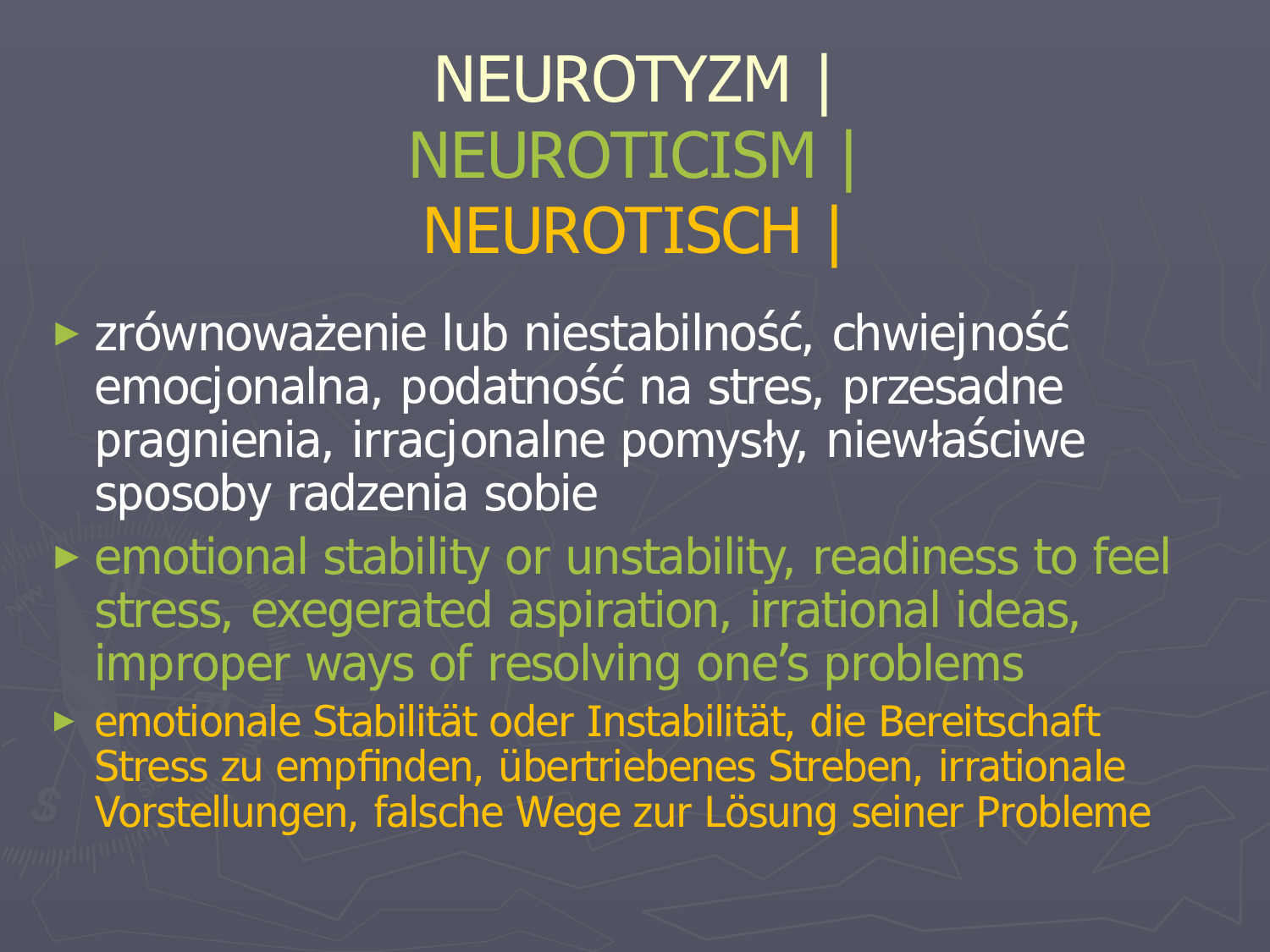

# NEUROTYZM | NEUROTICISM | NEUROTISCH |
zrównoważenie lub niestabilność, chwiejność emocjonalna, podatność na stres, przesadne pragnienia, irracjonalne pomysły, niewłaściwe sposoby radzenia sobie
emotional stability or unstability, readiness to feel stress, exegerated aspiration, irrational ideas, improper ways of resolving one’s problems
emotionale Stabilität oder Instabilität, die Bereitschaft Stress zu empfinden, übertriebenes Streben, irrationale Vorstellungen, falsche Wege zur Lösung seiner Probleme